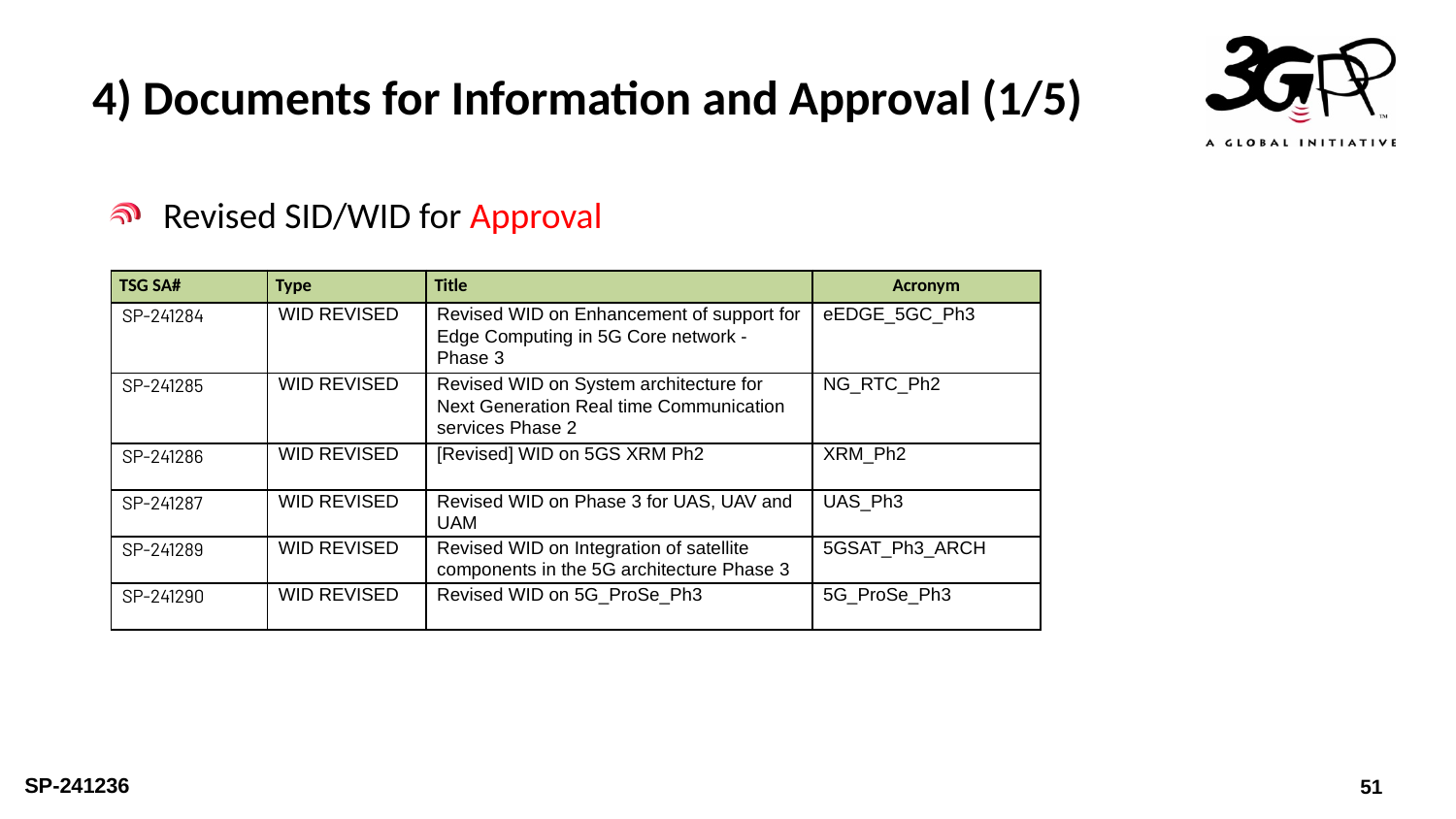

# 4) Documents for Information and Approval (1/5)
Revised SID/WID for Approval

| TSG SA# | Type | Title | Acronym |
| --- | --- | --- | --- |
| SP-241284 | WID REVISED | Revised WID on Enhancement of support for Edge Computing in 5G Core network - Phase 3 | eEDGE\_5GC\_Ph3 |
| SP-241285 | WID REVISED | Revised WID on System architecture for Next Generation Real time Communication services Phase 2 | NG\_RTC\_Ph2 |
| SP-241286 | WID REVISED | [Revised] WID on 5GS XRM Ph2 | XRM\_Ph2 |
| SP-241287 | WID REVISED | Revised WID on Phase 3 for UAS, UAV and UAM | UAS\_Ph3 |
| SP-241289 | WID REVISED | Revised WID on Integration of satellite components in the 5G architecture Phase 3 | 5GSAT\_Ph3\_ARCH |
| SP-241290 | WID REVISED | Revised WID on 5G\_ProSe\_Ph3 | 5G\_ProSe\_Ph3 |